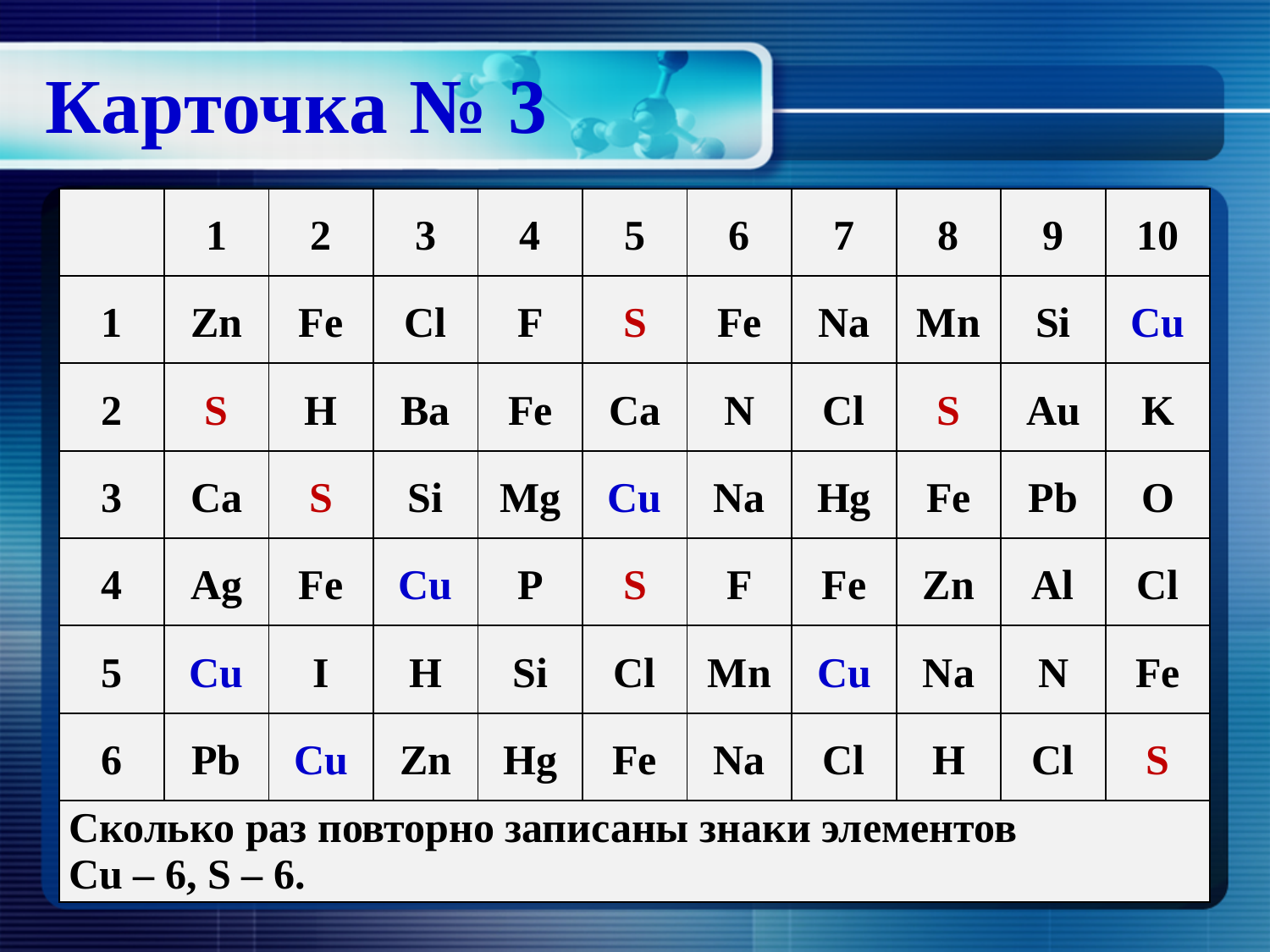

Карточка № 3
|  | 1 | 2 | 3 | 4 | 5 | 6 | 7 | 8 | 9 | 10 |
| --- | --- | --- | --- | --- | --- | --- | --- | --- | --- | --- |
| 1 | Zn | Fe | Cl | F | S | Fe | Na | Mn | Si | Cu |
| 2 | S | H | Ba | Fe | Ca | N | Cl | S | Au | K |
| 3 | Ca | S | Si | Mg | Cu | Na | Hg | Fe | Pb | O |
| 4 | Ag | Fe | Cu | P | S | F | Fe | Zn | Al | Cl |
| 5 | Cu | I | H | Si | Cl | Mn | Cu | Na | N | Fe |
| 6 | Pb | Cu | Zn | Hg | Fe | Na | Cl | H | Cl | S |
| Сколько раз повторно записаны знаки элементов Cu – 6, S – 6. |  |  |  |  |  |  |  |  |  |  |